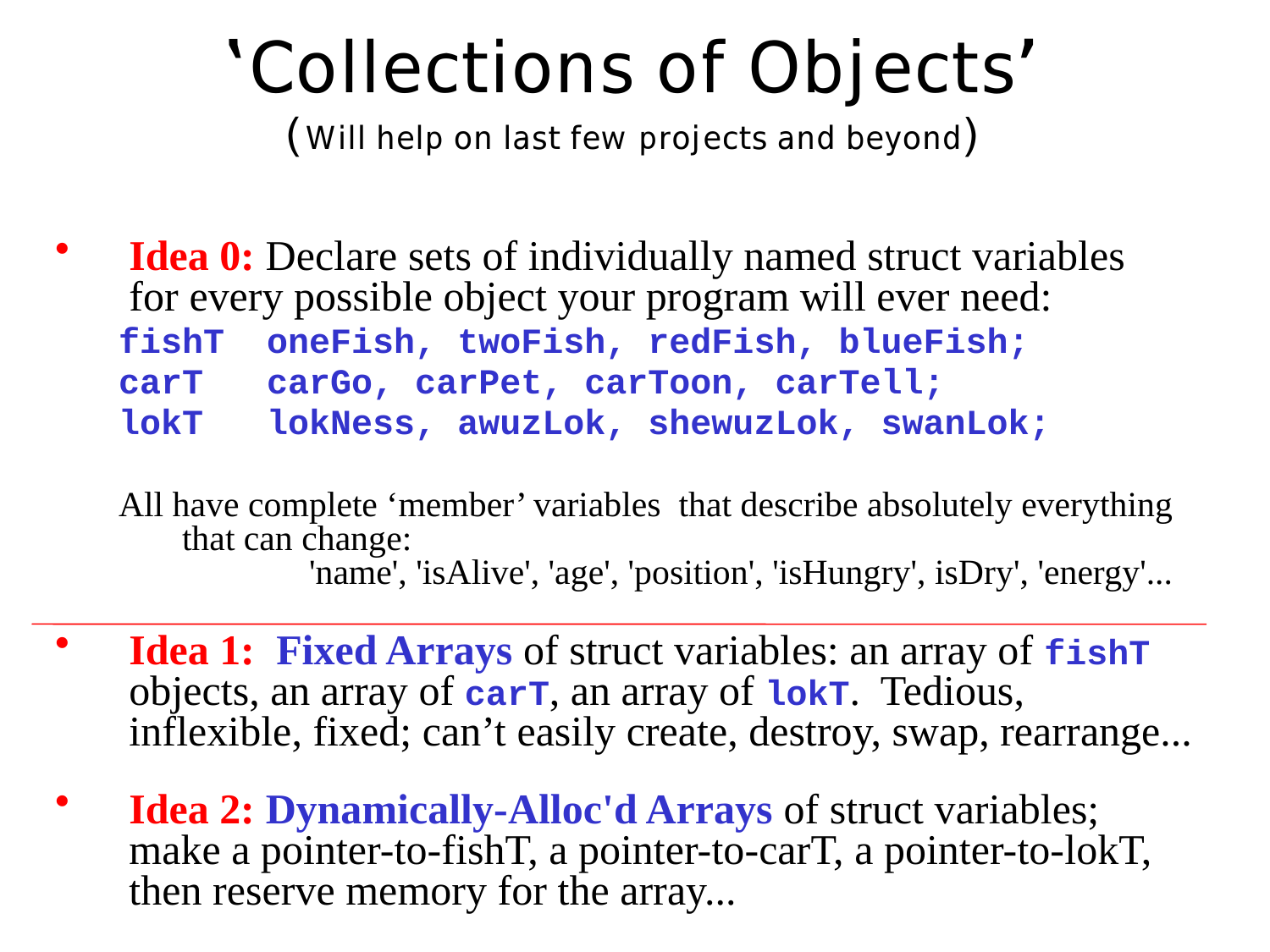

# ‘Collections of Objects’ (Will help on last few projects and beyond)
Idea 0: Declare sets of individually named struct variables
for every possible object your program will ever need:
fishT  oneFish, twoFish, redFish, blueFish;
carT   carGo, carPet, carToon, carTell;
lokT   lokNess, awuzLok, shewuzLok, swanLok;

All have complete ‘member’ variables  that describe absolutely everything that can change:
	'name', 'isAlive', 'age', 'position', 'isHungry', isDry', 'energy'...

Idea 1:  Fixed Arrays of struct variables: an array of fishT objects, an array of carT, an array of lokT.  Tedious, inflexible, fixed; can’t easily create, destroy, swap, rearrange...

Idea 2: Dynamically-Alloc'd Arrays of struct variables;  make a pointer-to-fishT, a pointer-to-carT, a pointer-to-lokT, then reserve memory for the array...